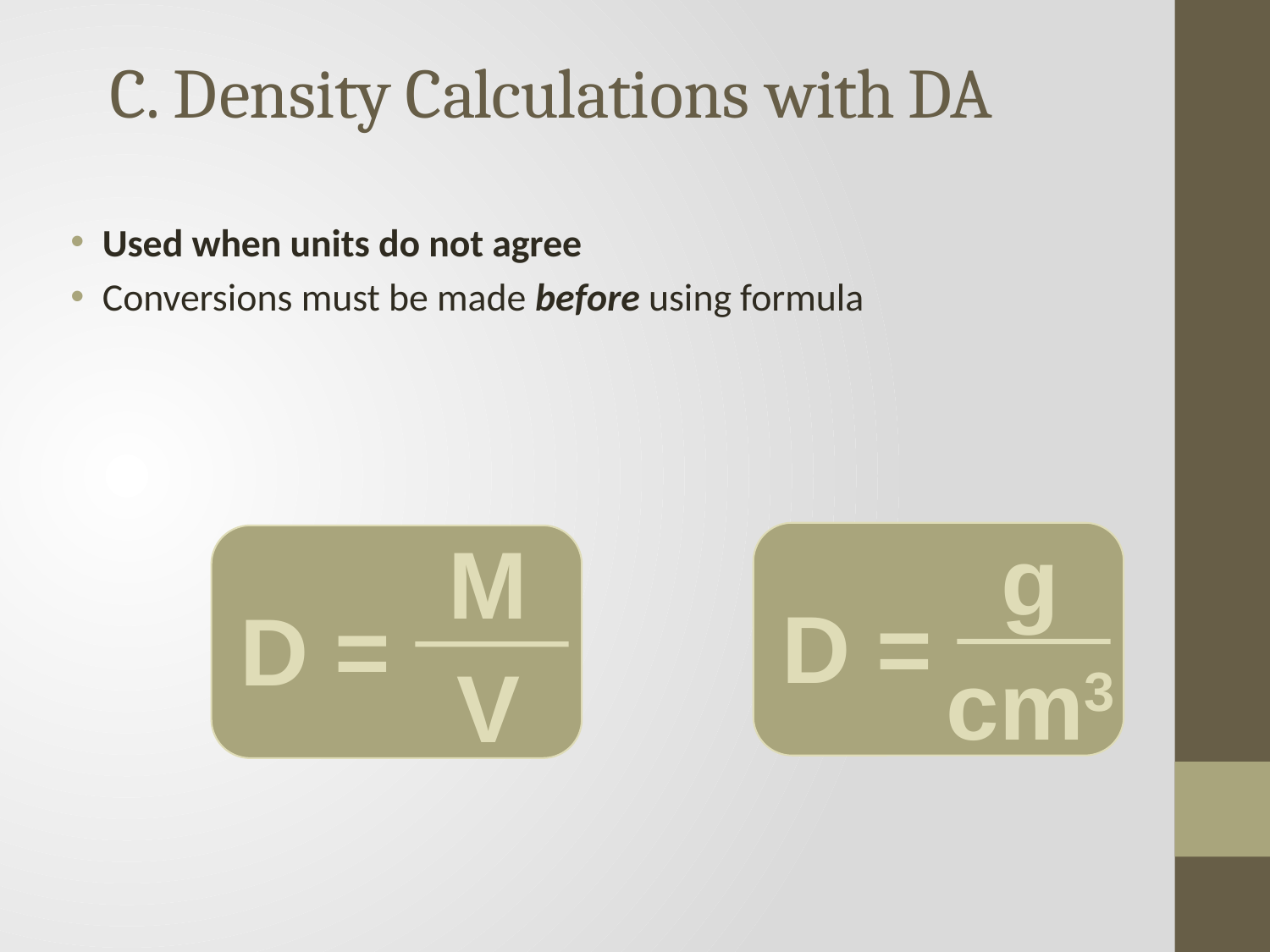

# C. Density Calculations with DA
Used when units do not agree
Conversions must be made before using formula

g
cm3

D =

M
V

D =